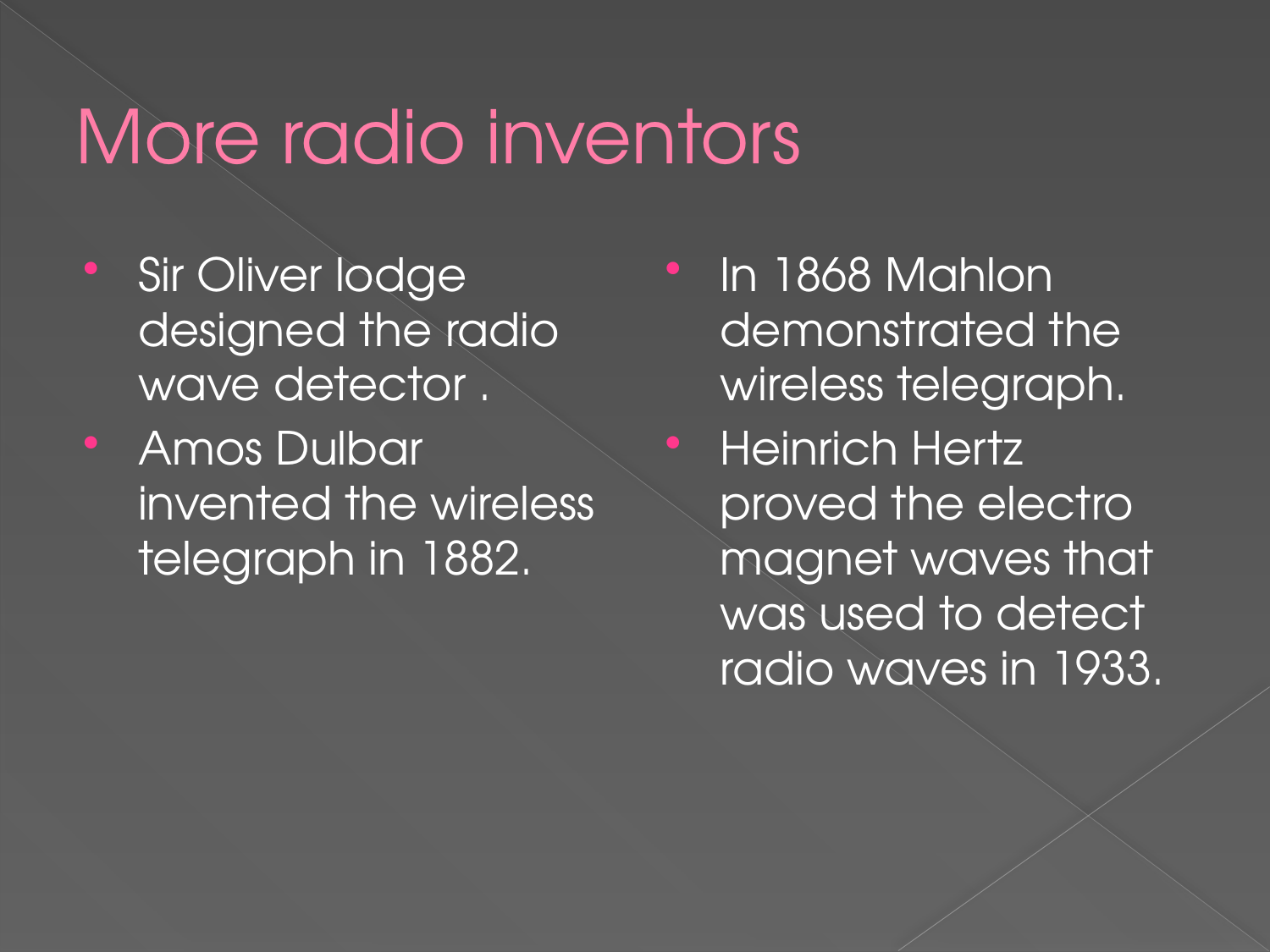

# More radio inventors
Sir Oliver lodge designed the radio wave detector .
Amos Dulbar invented the wireless telegraph in 1882.

In 1868 Mahlon demonstrated the wireless telegraph.
Heinrich Hertz  proved the electro magnet waves that was used to detect radio waves in 1933.